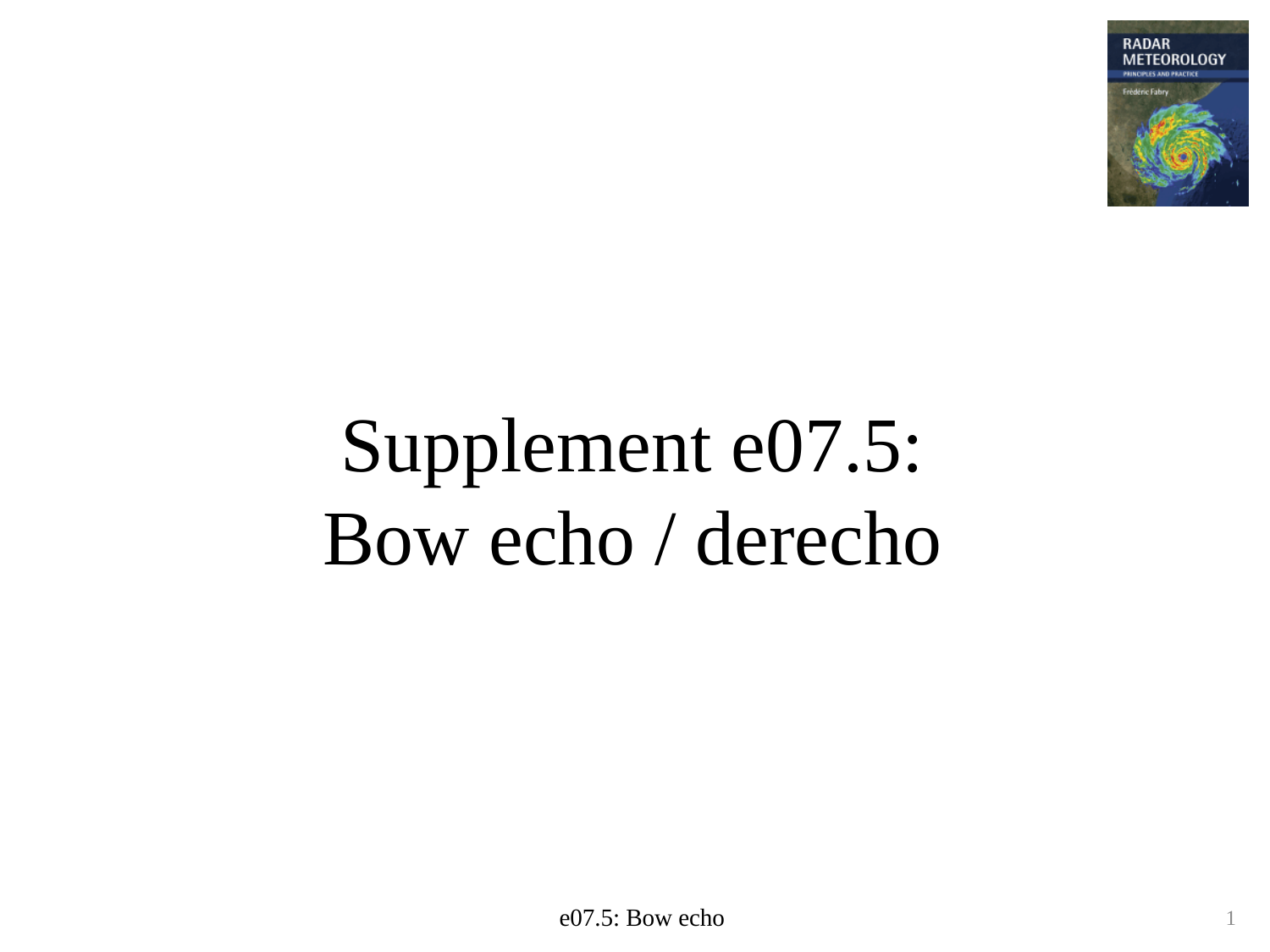

# Supplement e07.5: Bow echo / derecho
e07.5: Bow echo
1